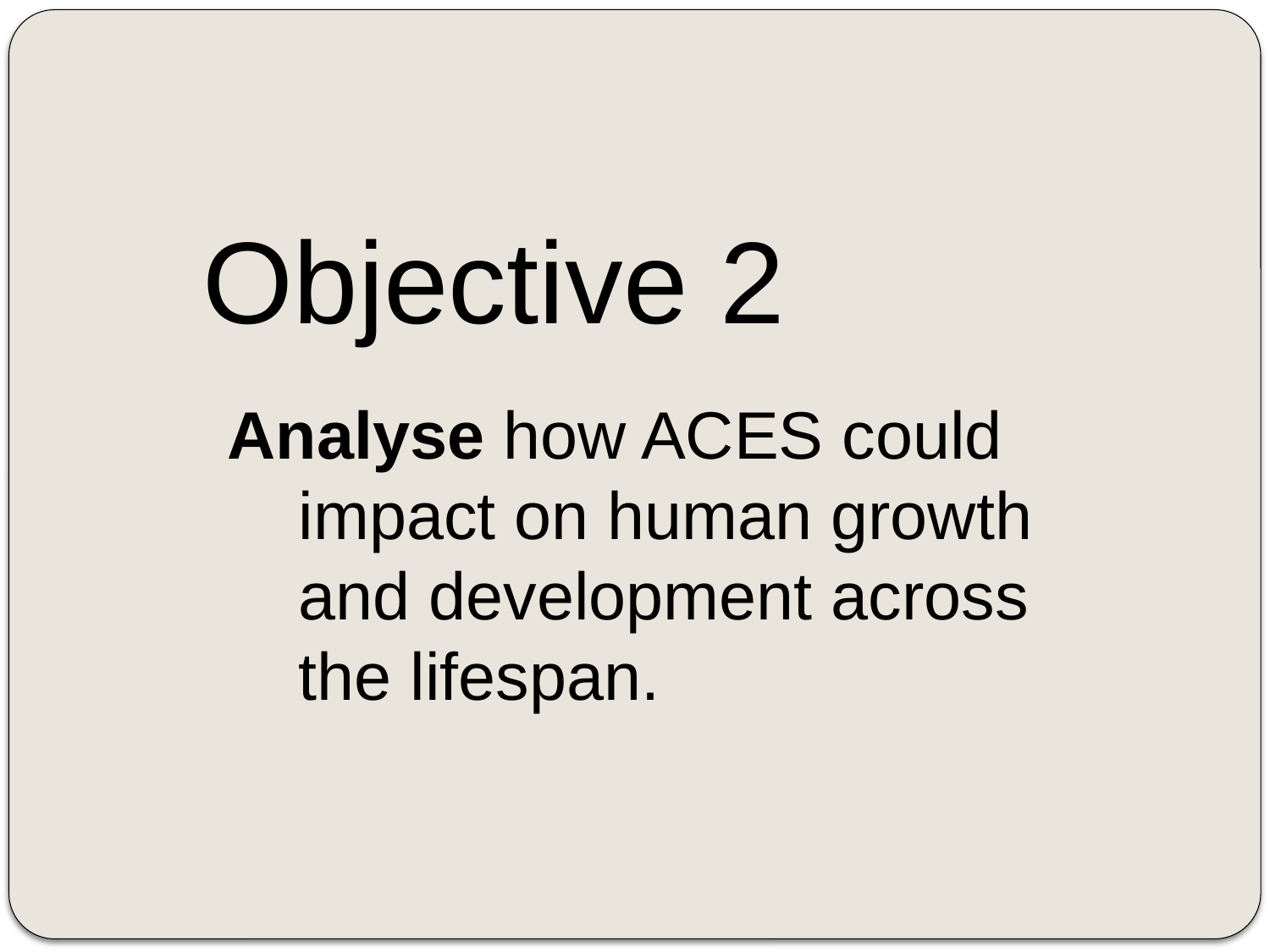

Objective 2
Analyse how ACES could impact on human growth and development across the lifespan.